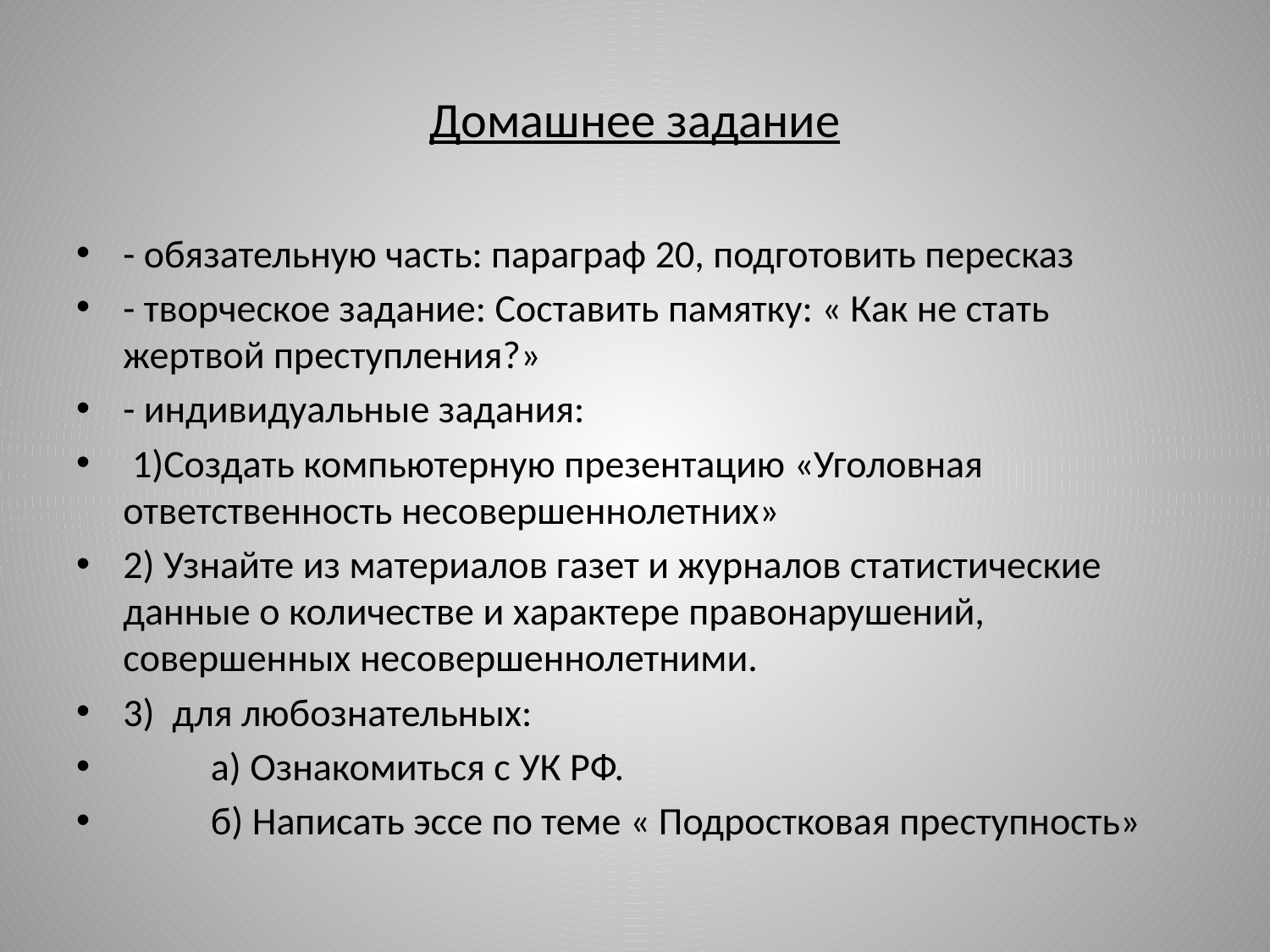

# Домашнее задание
- обязательную часть: параграф 20, подготовить пересказ
- творческое задание: Составить памятку: « Как не стать жертвой преступления?»
- индивидуальные задания:
 1)Создать компьютерную презентацию «Уголовная ответственность несовершеннолетних»
2) Узнайте из материалов газет и журналов статистические данные о количестве и характере правонарушений, совершенных несовершеннолетними.
3)  для любознательных:
	а) Ознакомиться с УК РФ.
	б) Написать эссе по теме « Подростковая преступность»